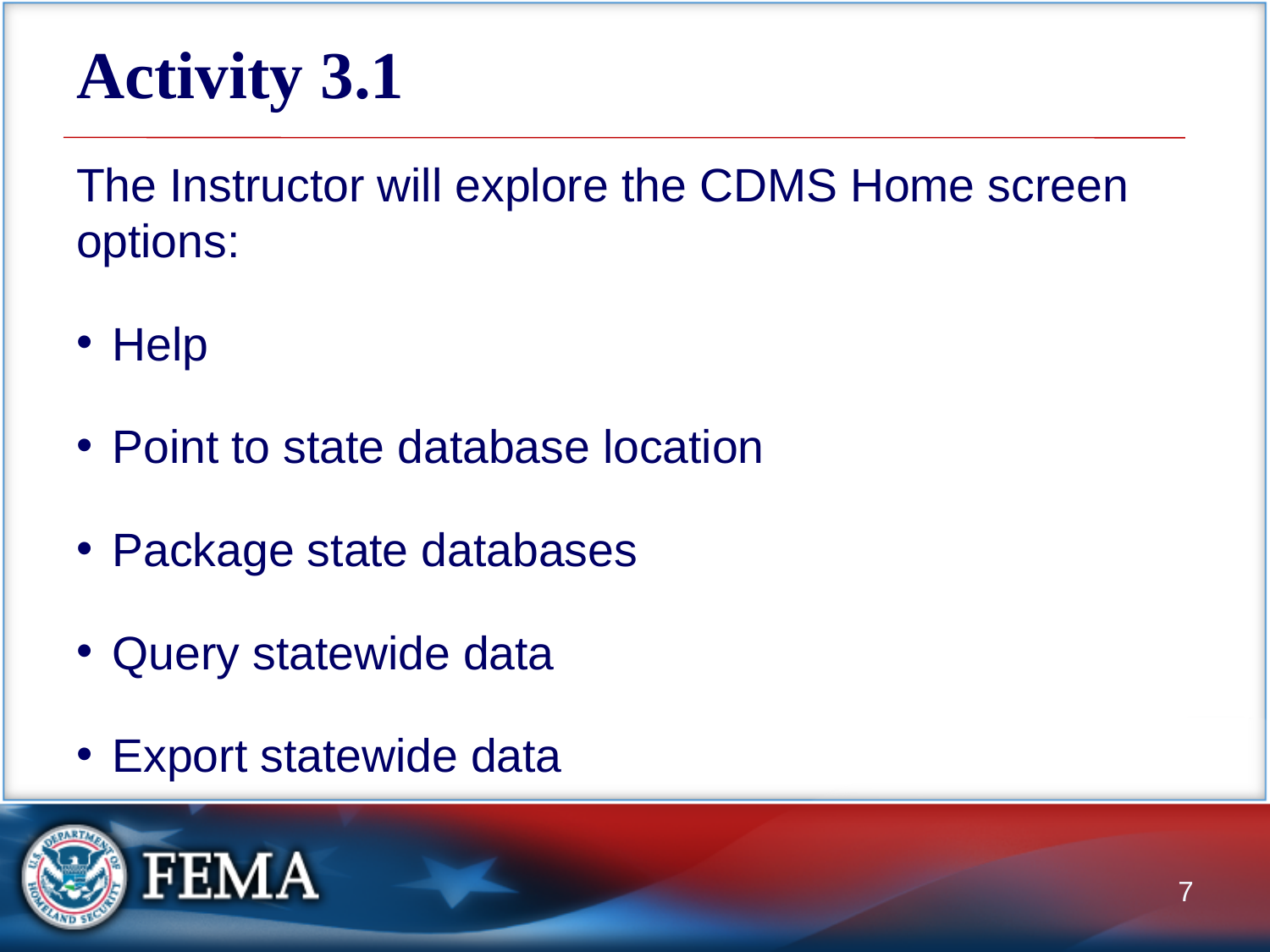

# Activity 3.1
The Instructor will explore the CDMS Home screen options:
Help
Point to state database location
Package state databases
Query statewide data
Export statewide data
7